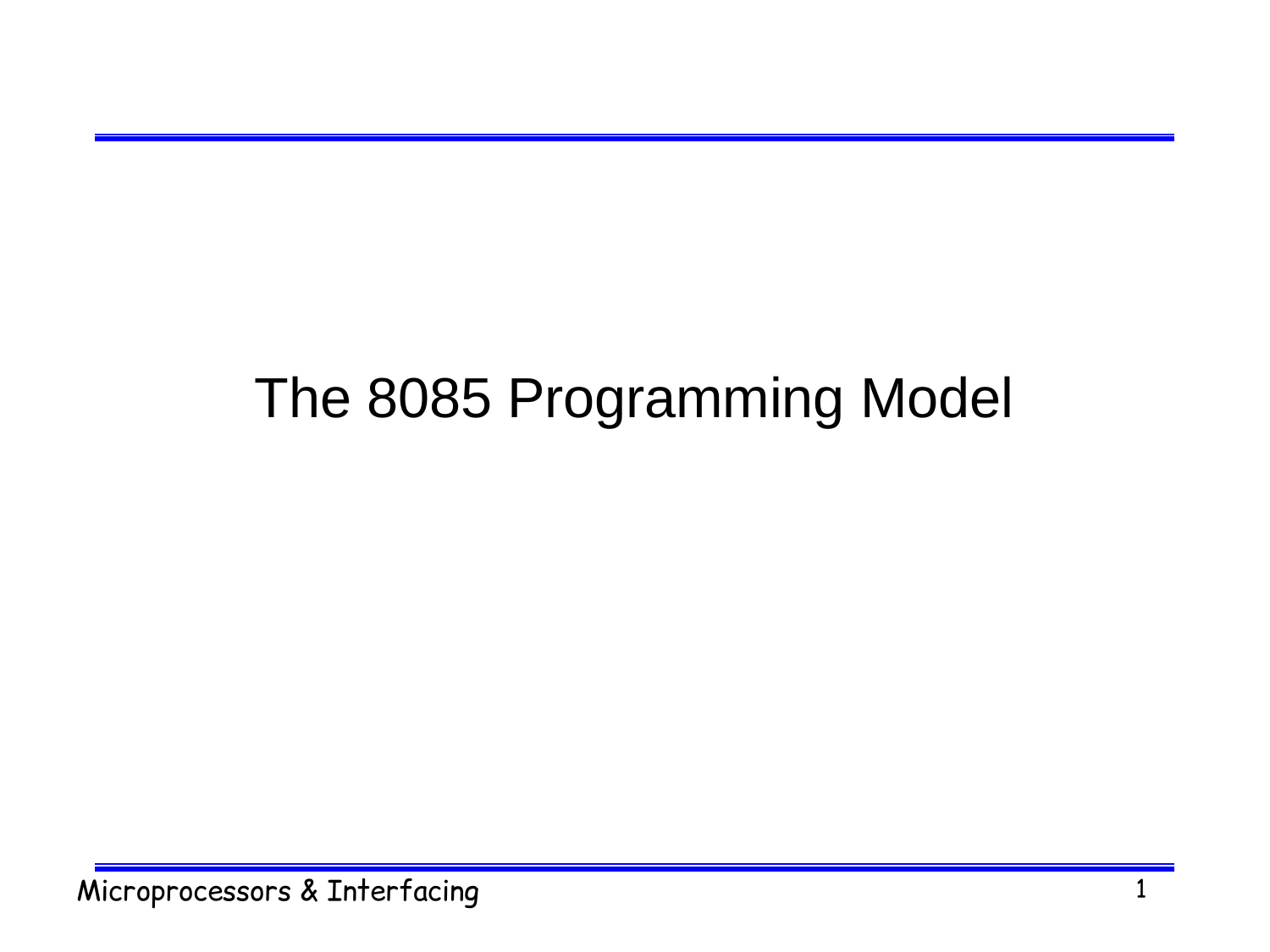

# The 8085 Programming Model
Microprocessors & Interfacing
1